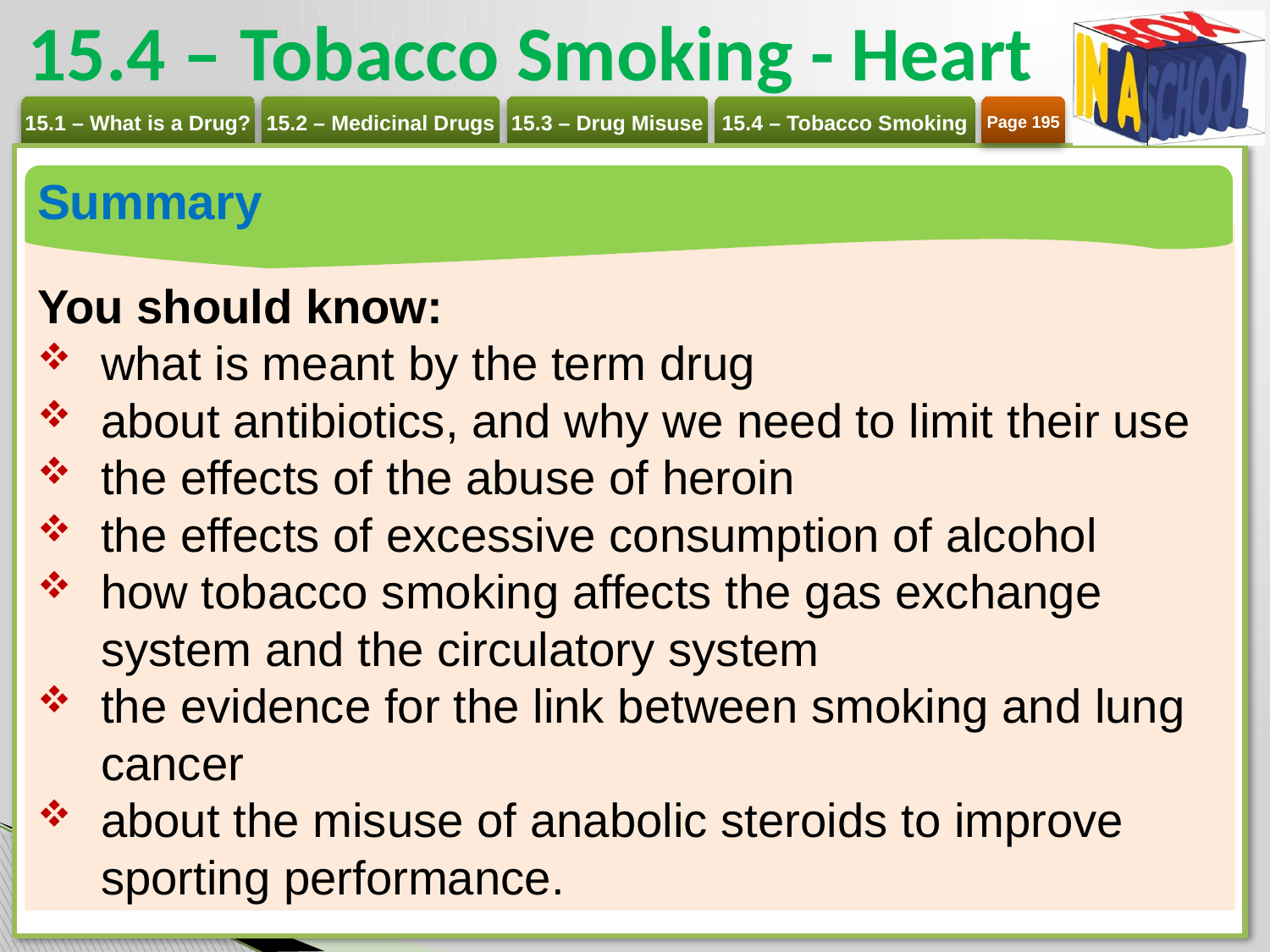

# 15.4 – Tobacco Smoking - Heart
Page 195
Summary
You should know:
what is meant by the term drug
about antibiotics, and why we need to limit their use
the effects of the abuse of heroin
the effects of excessive consumption of alcohol
how tobacco smoking affects the gas exchange system and the circulatory system
the evidence for the link between smoking and lung cancer
about the misuse of anabolic steroids to improve sporting performance.